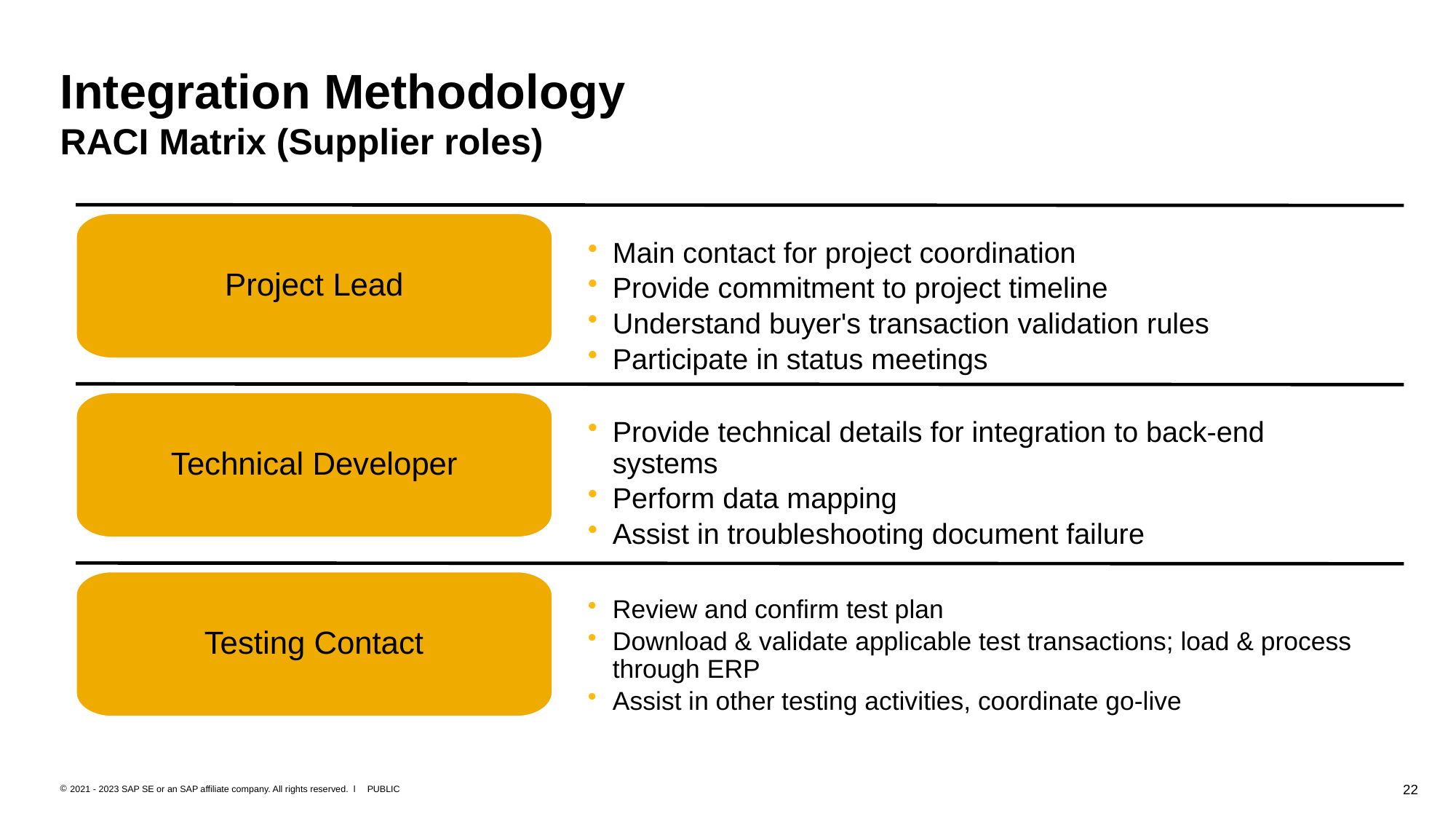

# Integration Methodology RACI Matrix (Supplier roles)
Project Lead
Main contact for project coordination
Provide commitment to project timeline
Understand buyer's transaction validation rules
Participate in status meetings
Technical Developer
Provide technical details for integration to back-end systems
Perform data mapping
Assist in troubleshooting document failure
Review and confirm test plan
Download & validate applicable test transactions; load & process through ERP
Assist in other testing activities, coordinate go-live
Testing Contact